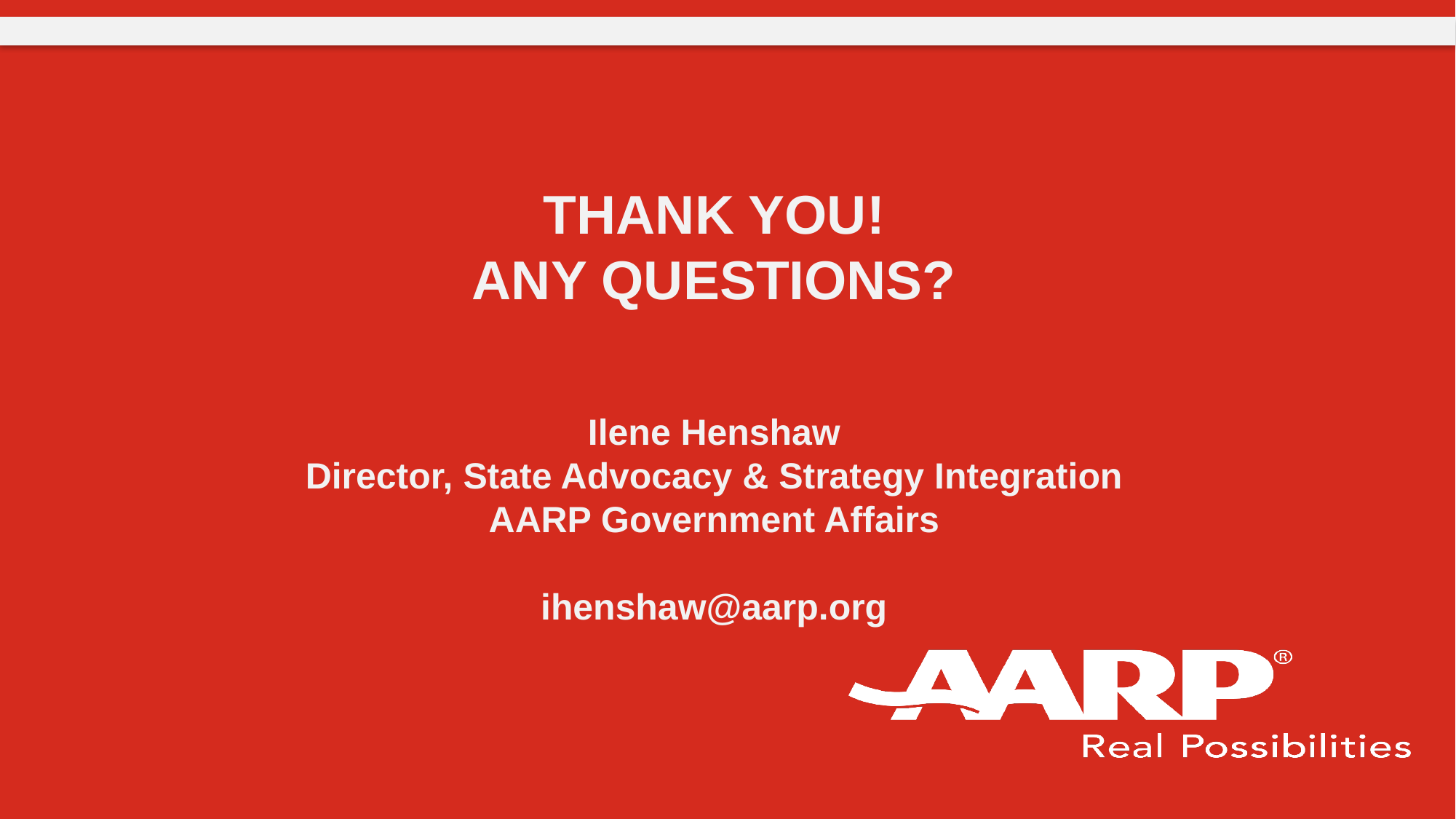

THANK YOU!
ANY QUESTIONS?
Ilene Henshaw
Director, State Advocacy & Strategy Integration
AARP Government Affairs

ihenshaw@aarp.org